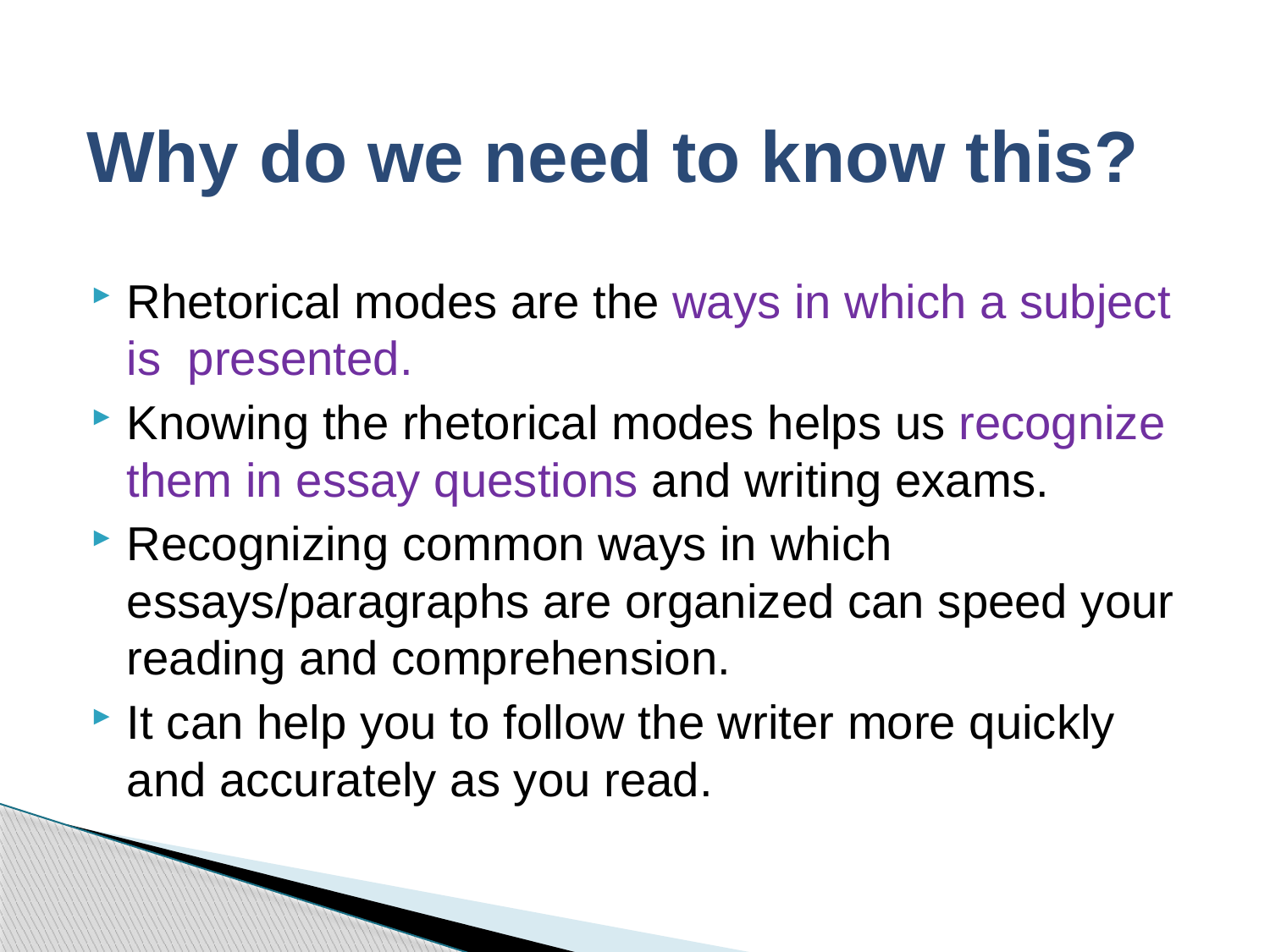

# Why do we need to know this?
Rhetorical modes are the ways in which a subject is  presented.
Knowing the rhetorical modes helps us recognize them in essay questions and writing exams.
Recognizing common ways in which essays/paragraphs are organized can speed your reading and comprehension.
It can help you to follow the writer more quickly and accurately as you read.